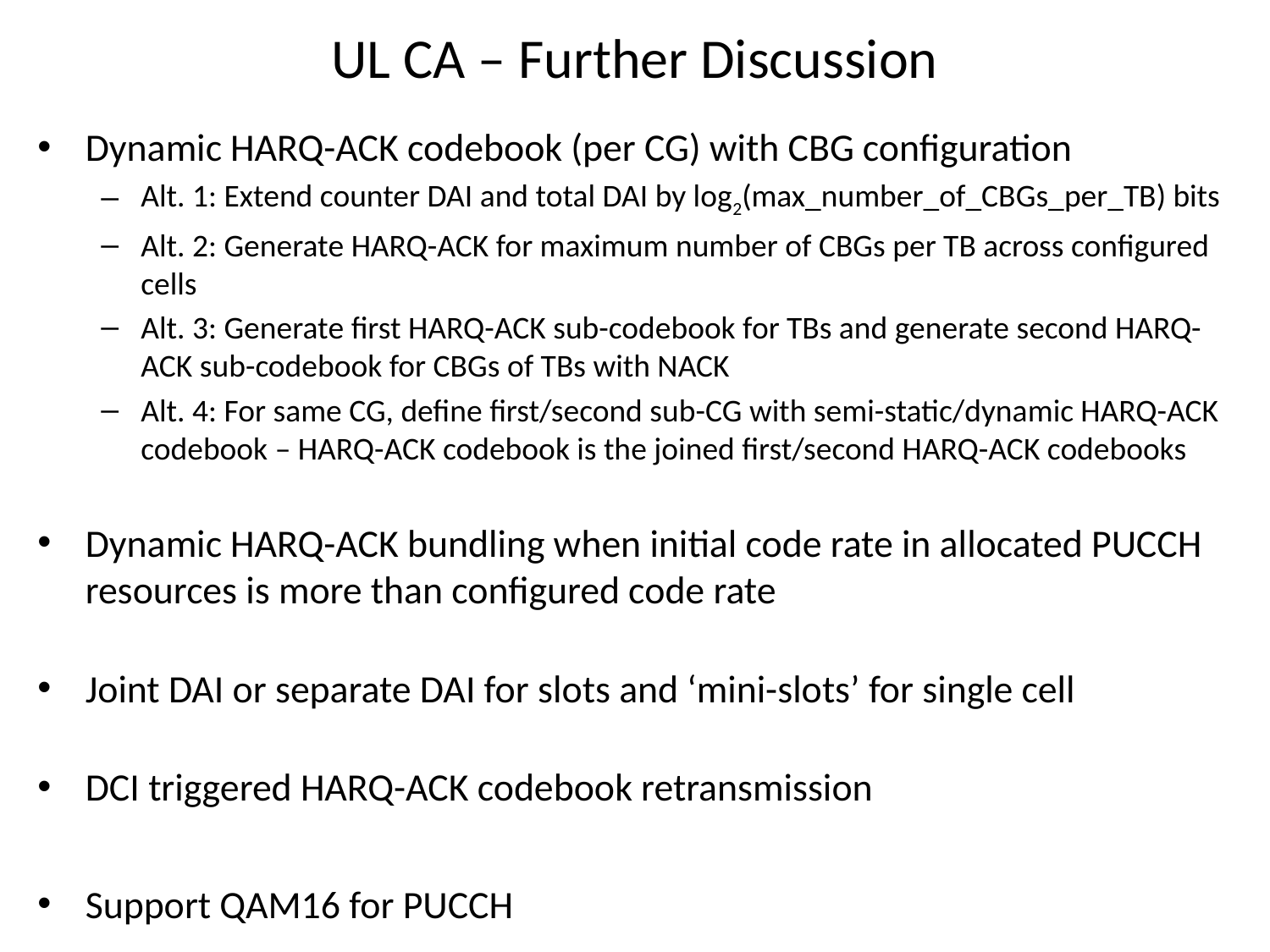

# UL CA – Further Discussion
Dynamic HARQ-ACK codebook (per CG) with CBG configuration
Alt. 1: Extend counter DAI and total DAI by log2(max_number_of_CBGs_per_TB) bits
Alt. 2: Generate HARQ-ACK for maximum number of CBGs per TB across configured cells
Alt. 3: Generate first HARQ-ACK sub-codebook for TBs and generate second HARQ-ACK sub-codebook for CBGs of TBs with NACK
Alt. 4: For same CG, define first/second sub-CG with semi-static/dynamic HARQ-ACK codebook – HARQ-ACK codebook is the joined first/second HARQ-ACK codebooks

Dynamic HARQ-ACK bundling when initial code rate in allocated PUCCH resources is more than configured code rate

Joint DAI or separate DAI for slots and ‘mini-slots’ for single cell

DCI triggered HARQ-ACK codebook retransmission

Support QAM16 for PUCCH